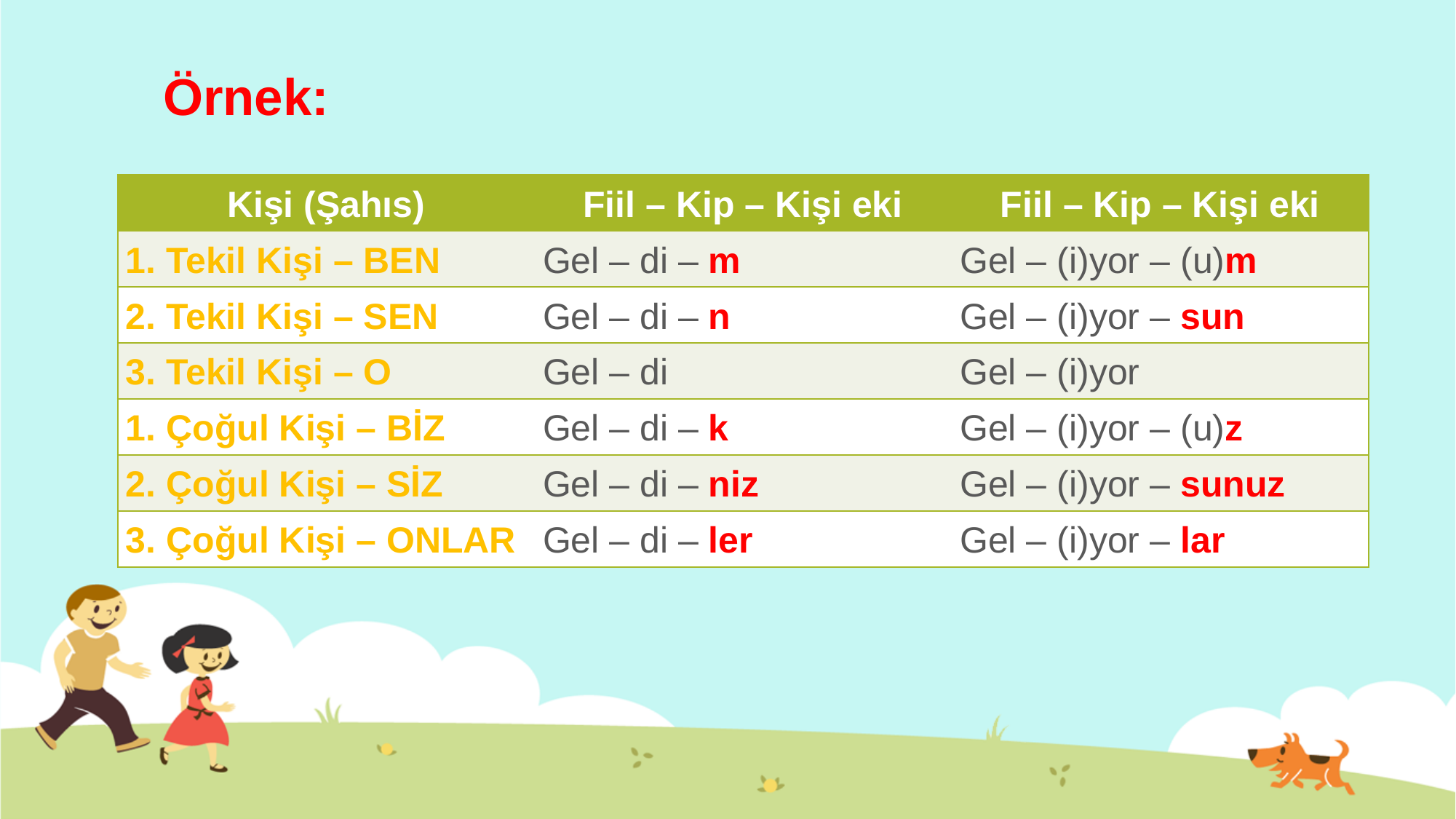

# Örnek:
| Kişi (Şahıs) | Fiil – Kip – Kişi eki | Fiil – Kip – Kişi eki |
| --- | --- | --- |
| 1. Tekil Kişi – BEN | Gel – di – m | Gel – (i)yor – (u)m |
| 2. Tekil Kişi – SEN | Gel – di – n | Gel – (i)yor – sun |
| 3. Tekil Kişi – O | Gel – di | Gel – (i)yor |
| 1. Çoğul Kişi – BİZ | Gel – di – k | Gel – (i)yor – (u)z |
| 2. Çoğul Kişi – SİZ | Gel – di – niz | Gel – (i)yor – sunuz |
| 3. Çoğul Kişi – ONLAR | Gel – di – ler | Gel – (i)yor – lar |